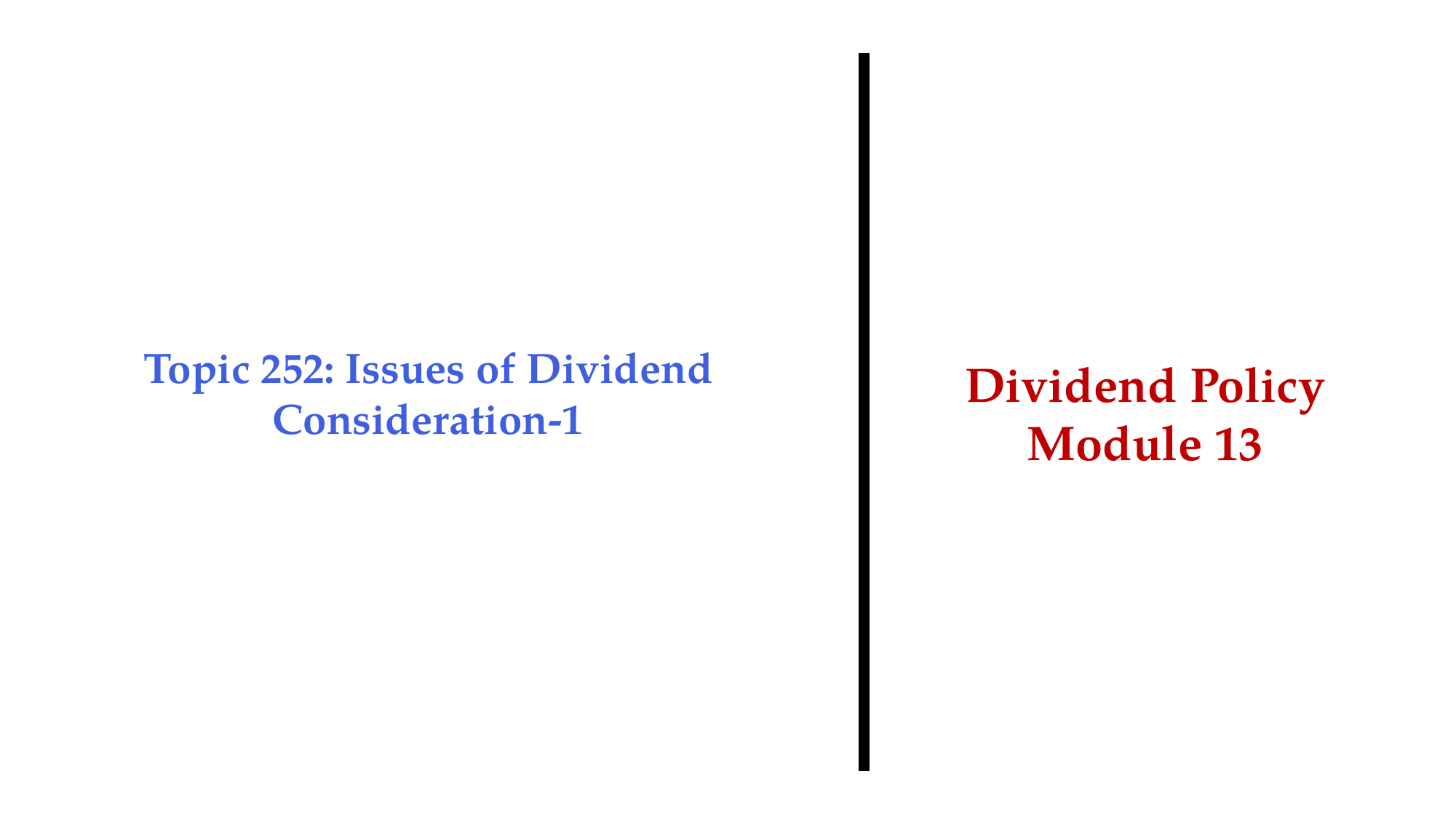

Topic 252: Issues of Dividend Consideration-1
Dividend Policy
Module 13